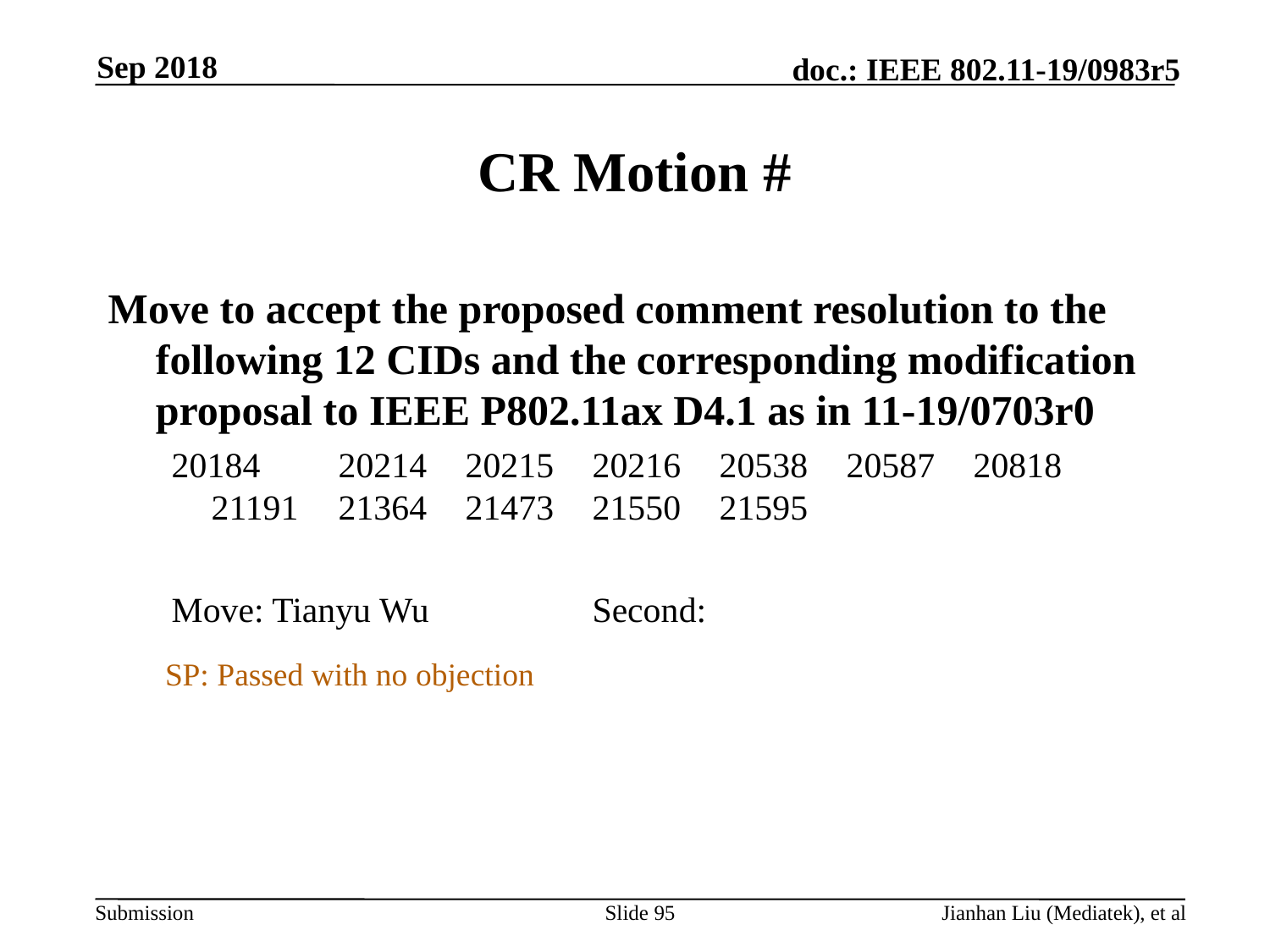

Sep 2018
# CR Motion #
Move to accept the proposed comment resolution to the following 12 CIDs and the corresponding modification proposal to IEEE P802.11ax D4.1 as in 11-19/0703r0
20184	20214	20215	20216	20538	20587	20818	21191	21364	21473	21550	21595

Move: Tianyu Wu		Second:
SP: Passed with no objection
Slide 95
Jianhan Liu (Mediatek), et al